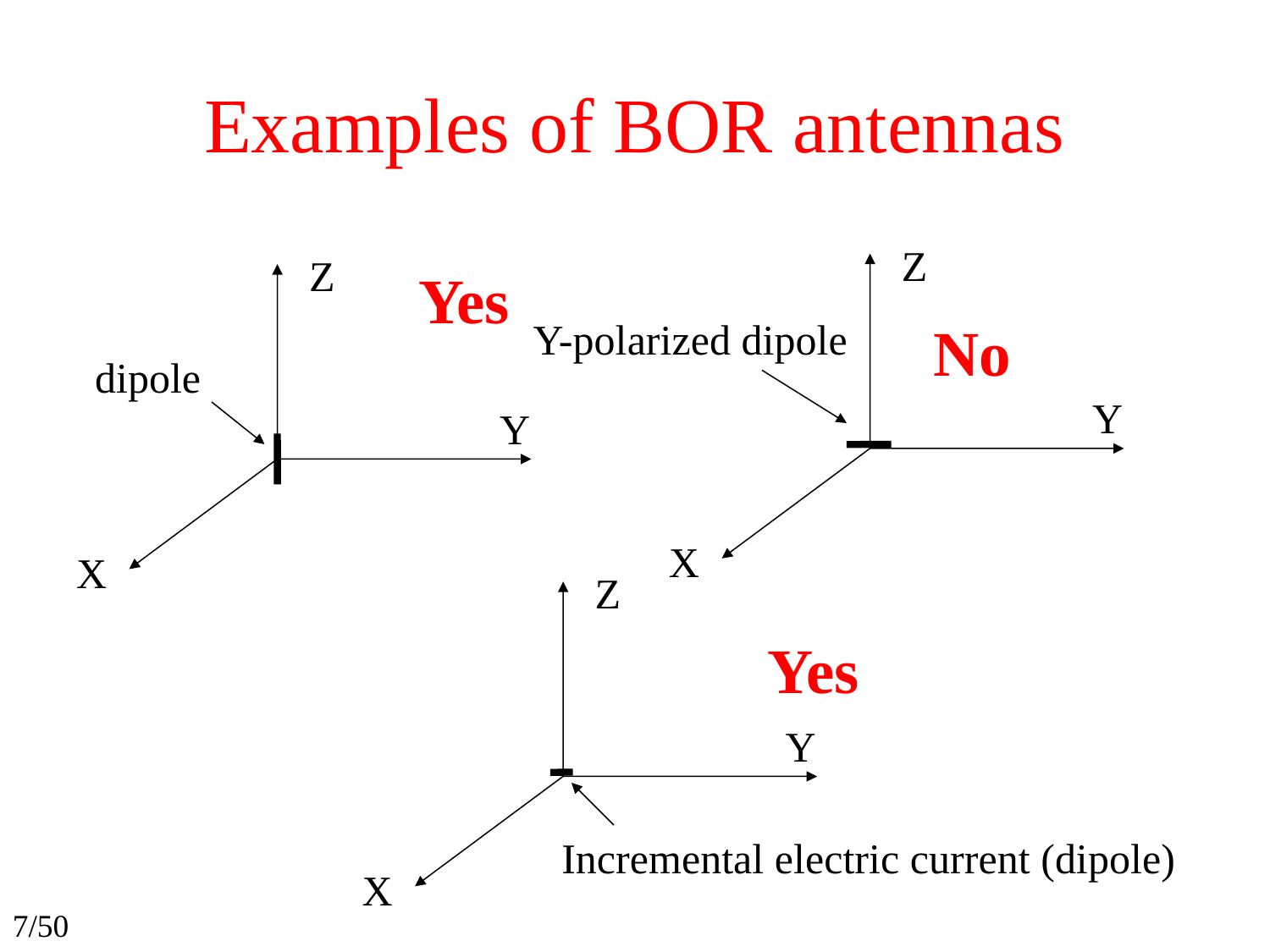

# Examples of BOR antennas
Z

Y

X
Z

Y

X
Yes
Y-polarized dipole
No
dipole

Z

Y

Yes
Incremental electric current (dipole)
X